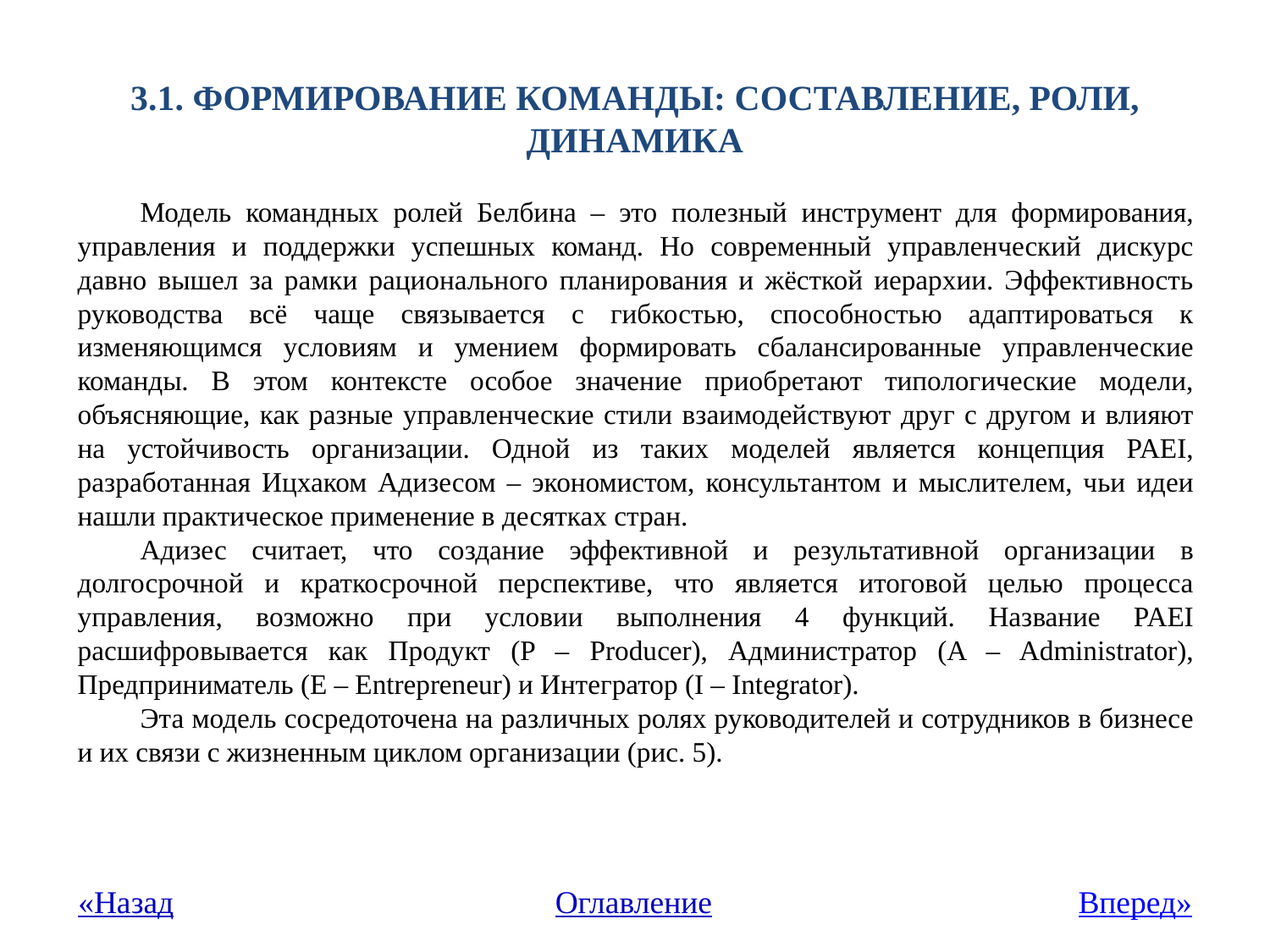

# 3.1. Формирование команды: составление, роли, динамика
Модель командных ролей Белбина – это полезный инструмент для формирования, управления и поддержки успешных команд. Но современный управленческий дискурс давно вышел за рамки рационального планирования и жёсткой иерархии. Эффективность руководства всё чаще связывается с гибкостью, способностью адаптироваться к изменяющимся условиям и умением формировать сбалансированные управленческие команды. В этом контексте особое значение приобретают типологические модели, объясняющие, как разные управленческие стили взаимодействуют друг с другом и влияют на устойчивость организации. Одной из таких моделей является концепция PAEI, разработанная Ицхаком Адизесом – экономистом, консультантом и мыслителем, чьи идеи нашли практическое применение в десятках стран.
Адизес считает, что создание эффективной и результативной организации в долгосрочной и краткосрочной перспективе, что является итоговой целью процесса управления, возможно при условии выполнения 4 функций. Название PAEI расшифровывается как Продукт (P – Producer), Администратор (A – Administrator), Предприниматель (E – Entrepreneur) и Интегратор (I – Integrator).
Эта модель сосредоточена на различных ролях руководителей и сотрудников в бизнесе и их связи с жизненным циклом организации (рис. 5).

«Назад
Оглавление
Вперед»